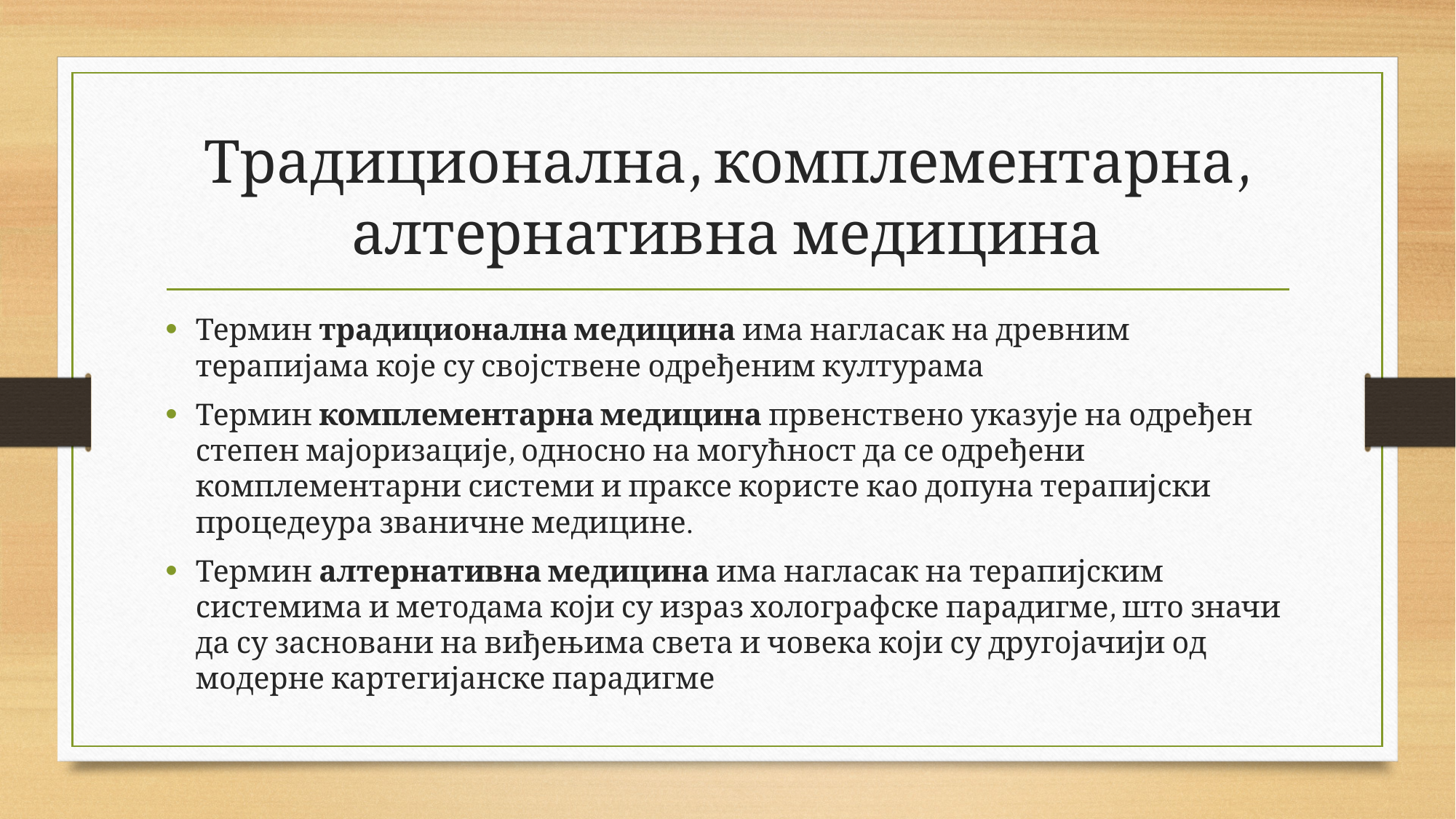

# Традиционална, комплементарна, алтернативна медицина
Термин традиционална медицина има нагласак на древним терапијама које су својствене одређеним културама
Термин комплементарна медицина првенствено указује на одређен степен мајоризације, односно на могућност да се одређени комплементарни системи и праксе користе као допуна терапијски процедеура званичне медицине.
Термин алтернативна медицина има нагласак на терапијским системима и методама који су израз холографске парадигме, што значи да су засновани на виђењима света и човека који су другојачији од модерне картегијанске парадигме